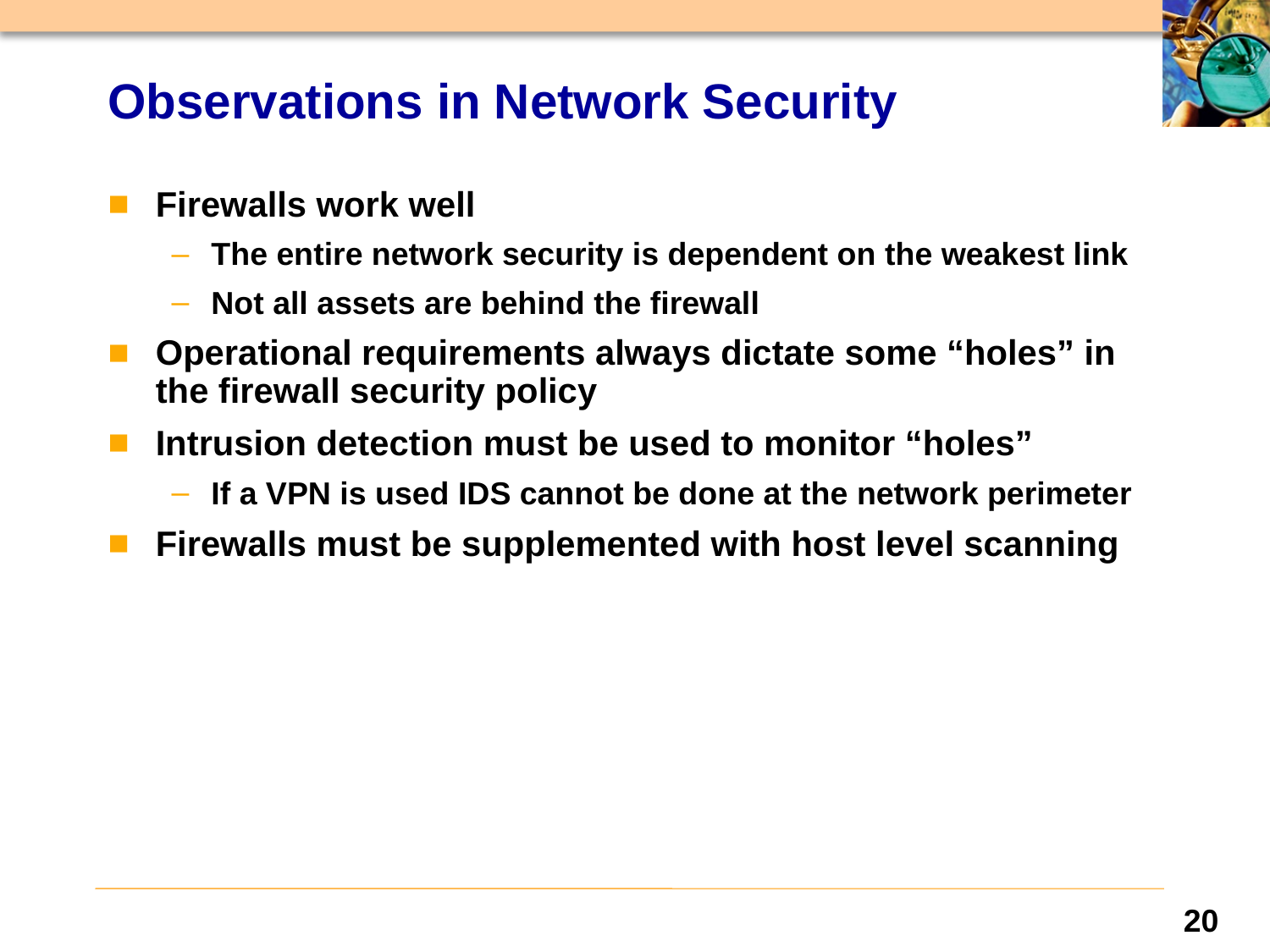

# Observations in Network Security
Firewalls work well
The entire network security is dependent on the weakest link
Not all assets are behind the firewall
Operational requirements always dictate some “holes” in the firewall security policy
Intrusion detection must be used to monitor “holes”
If a VPN is used IDS cannot be done at the network perimeter
Firewalls must be supplemented with host level scanning